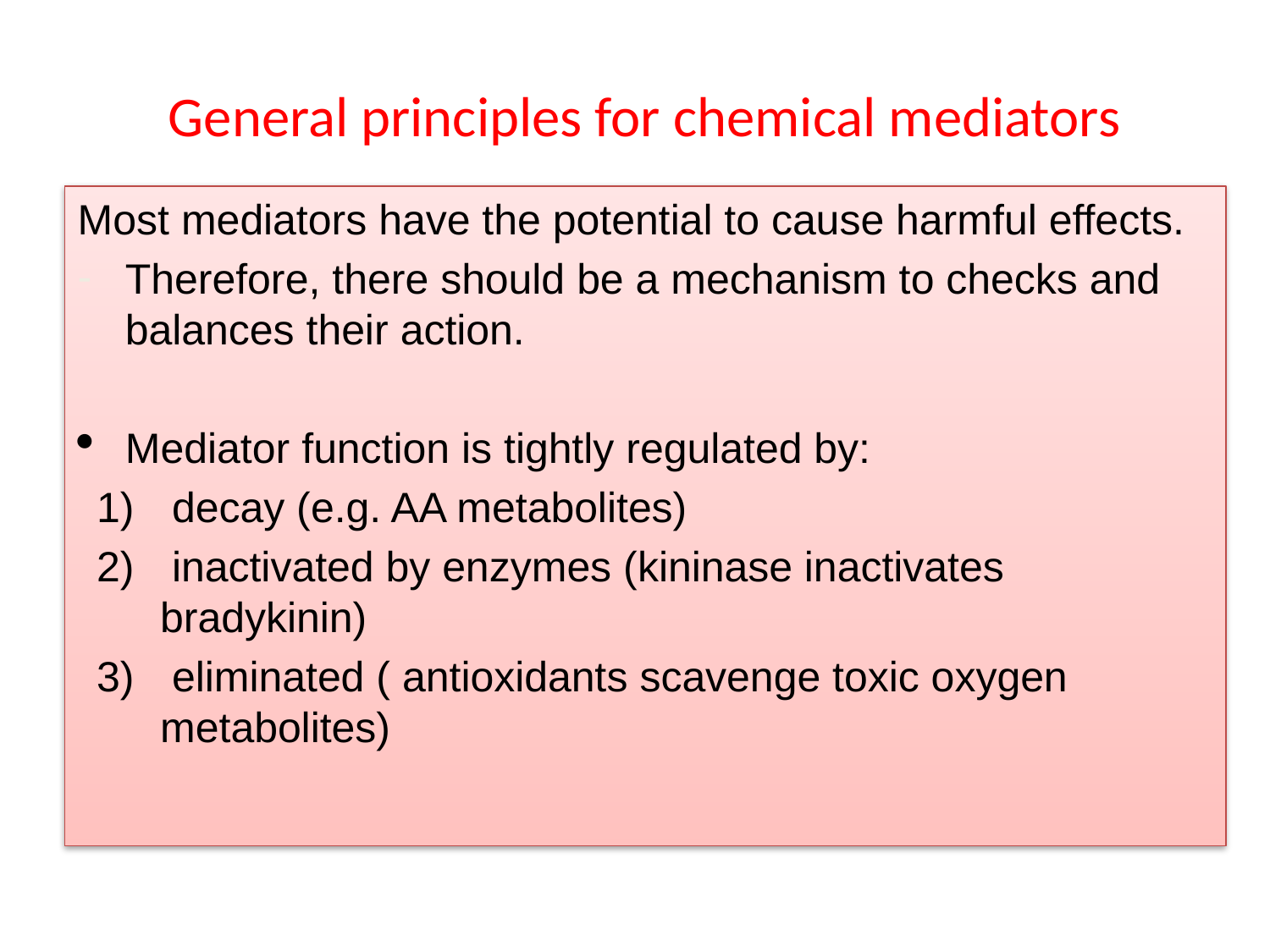

# General principles for chemical mediators
Most mediators have the potential to cause harmful effects.
Therefore, there should be a mechanism to checks and balances their action.

Mediator function is tightly regulated by:
 decay (e.g. AA metabolites)
 inactivated by enzymes (kininase inactivates bradykinin)
 eliminated ( antioxidants scavenge toxic oxygen metabolites)